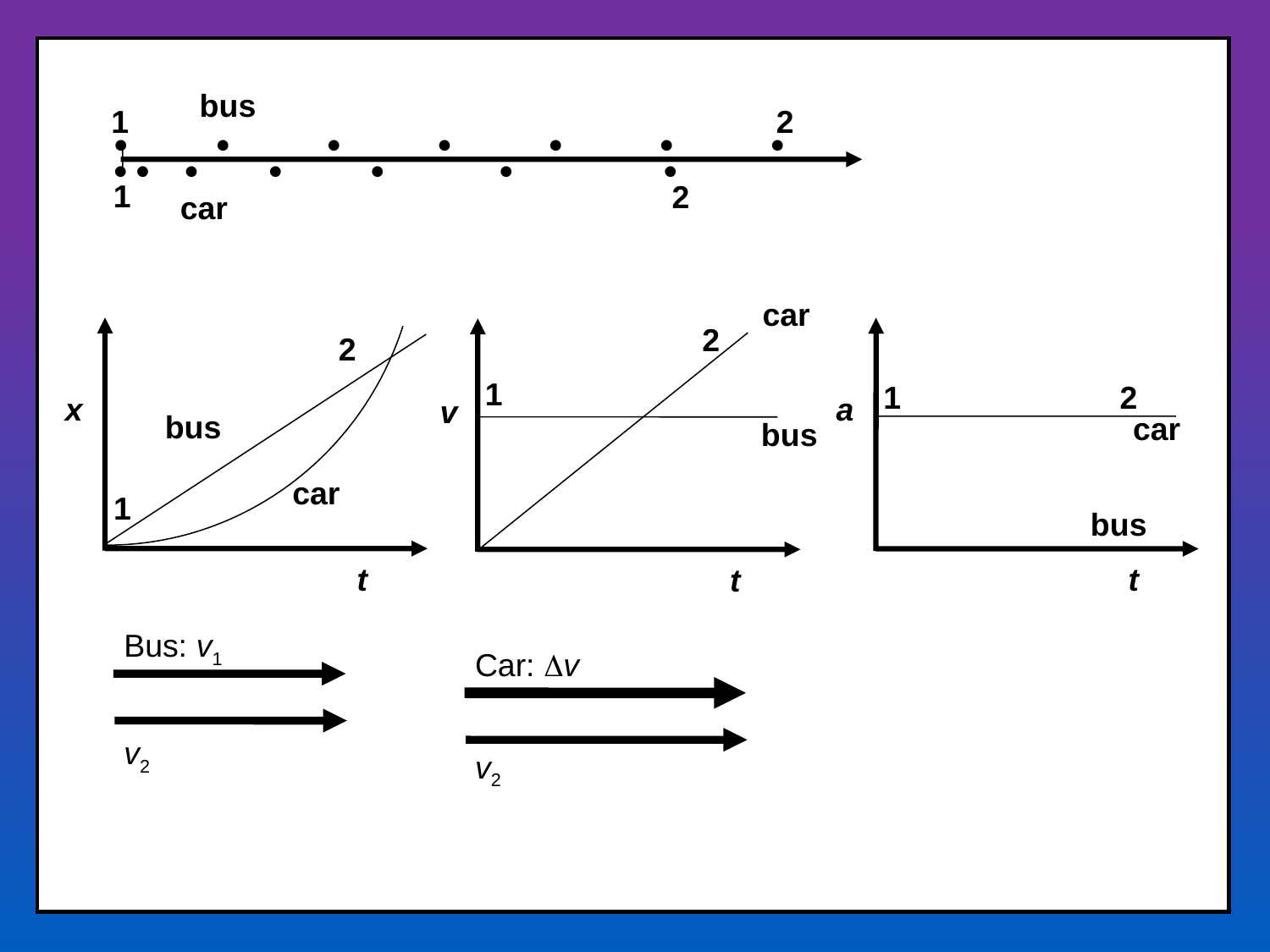

bus
1
2
•          •           •           •           •           •           •

• •    •        •          •             •                 •

1
2
car

car
2

2

1
1
2
x
a
v

bus
car
bus

car
1
bus
t
t
t
Bus: v1

v2
Car: Δv

v2